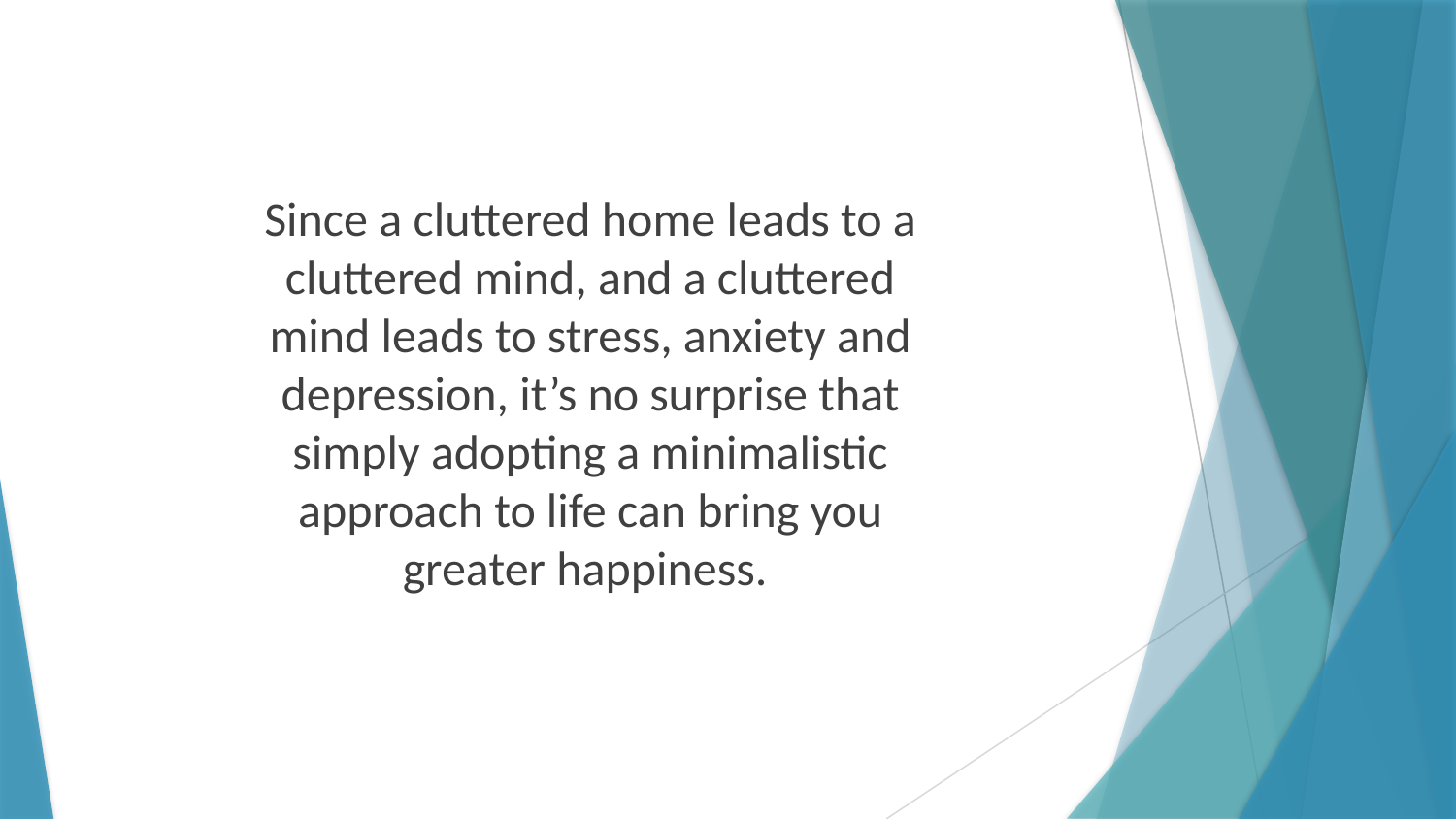

Since a cluttered home leads to a cluttered mind, and a cluttered mind leads to stress, anxiety and depression, it’s no surprise that simply adopting a minimalistic approach to life can bring you greater happiness.